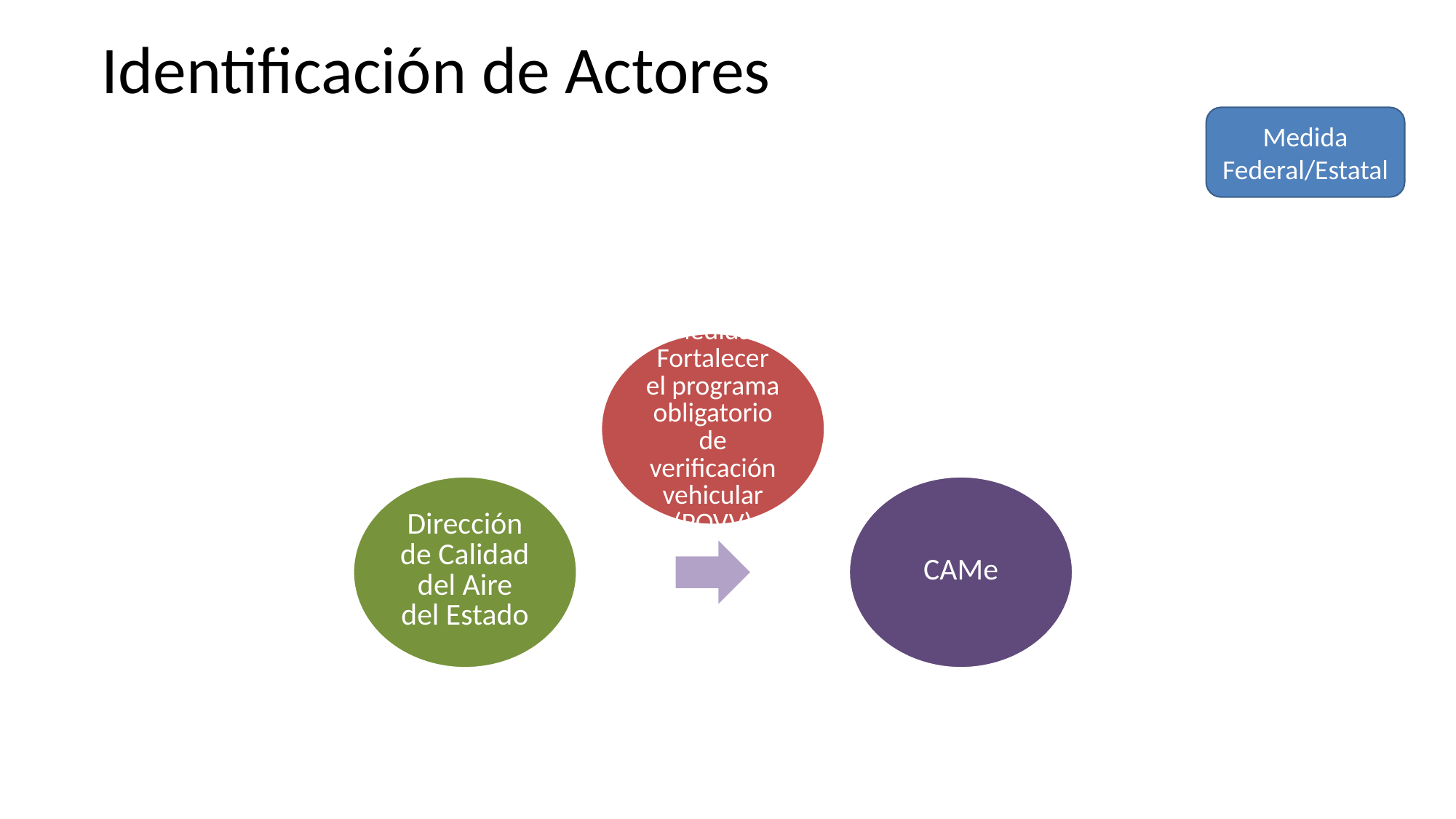

# Identificación de Actores
Medida
Fortalecer el programa obligatorio de verificación vehicular
(POVV)
CAMe
Dirección de Calidad del Aire del Estado
Medida Federal/Estatal